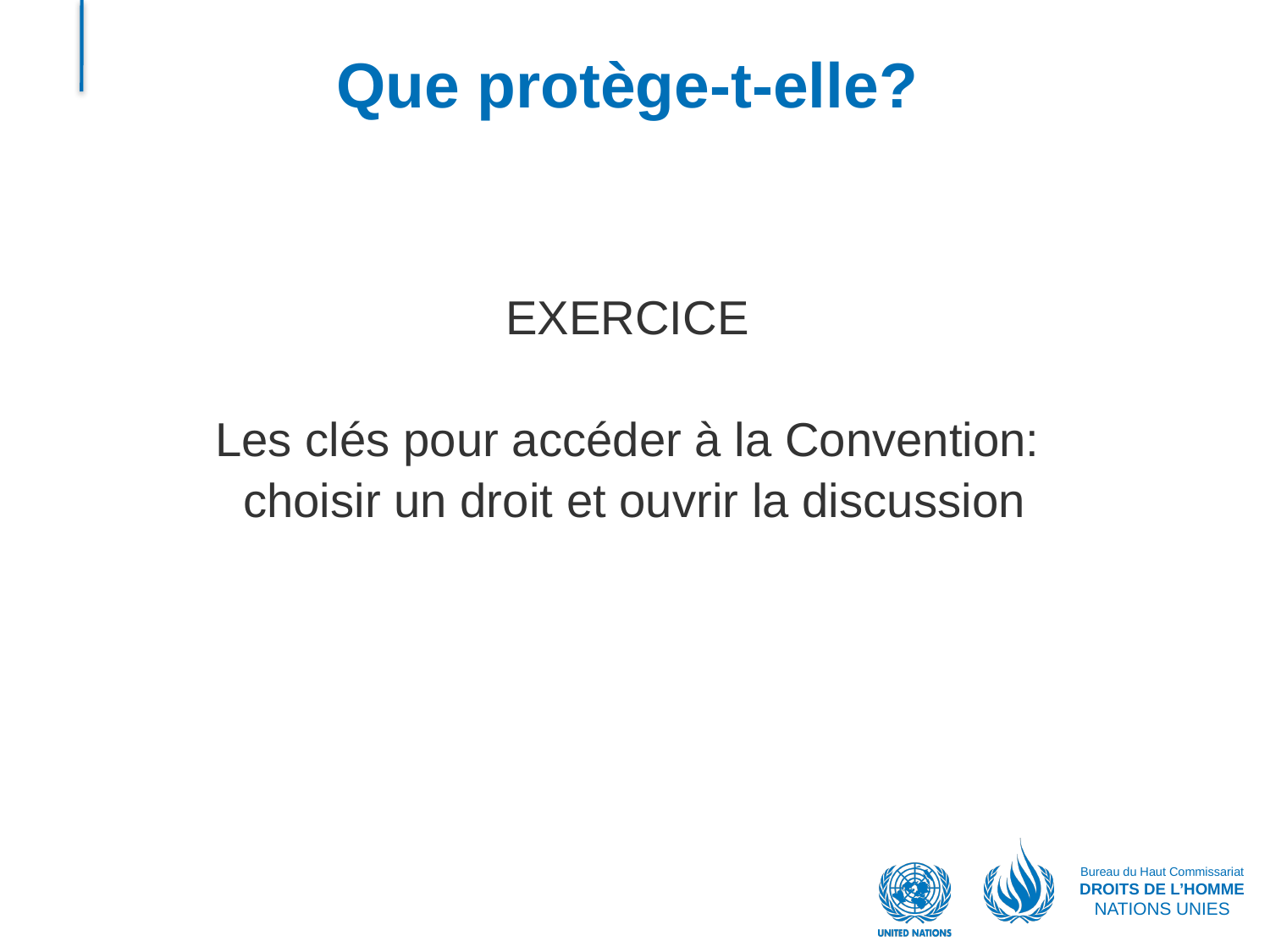

# Que protège-t-elle?

EXERCICE

Les clés pour accéder à la Convention:
 choisir un droit et ouvrir la discussion
Bureau du Haut Commissariat
DROITS DE L’HOMME
NATIONS UNIES